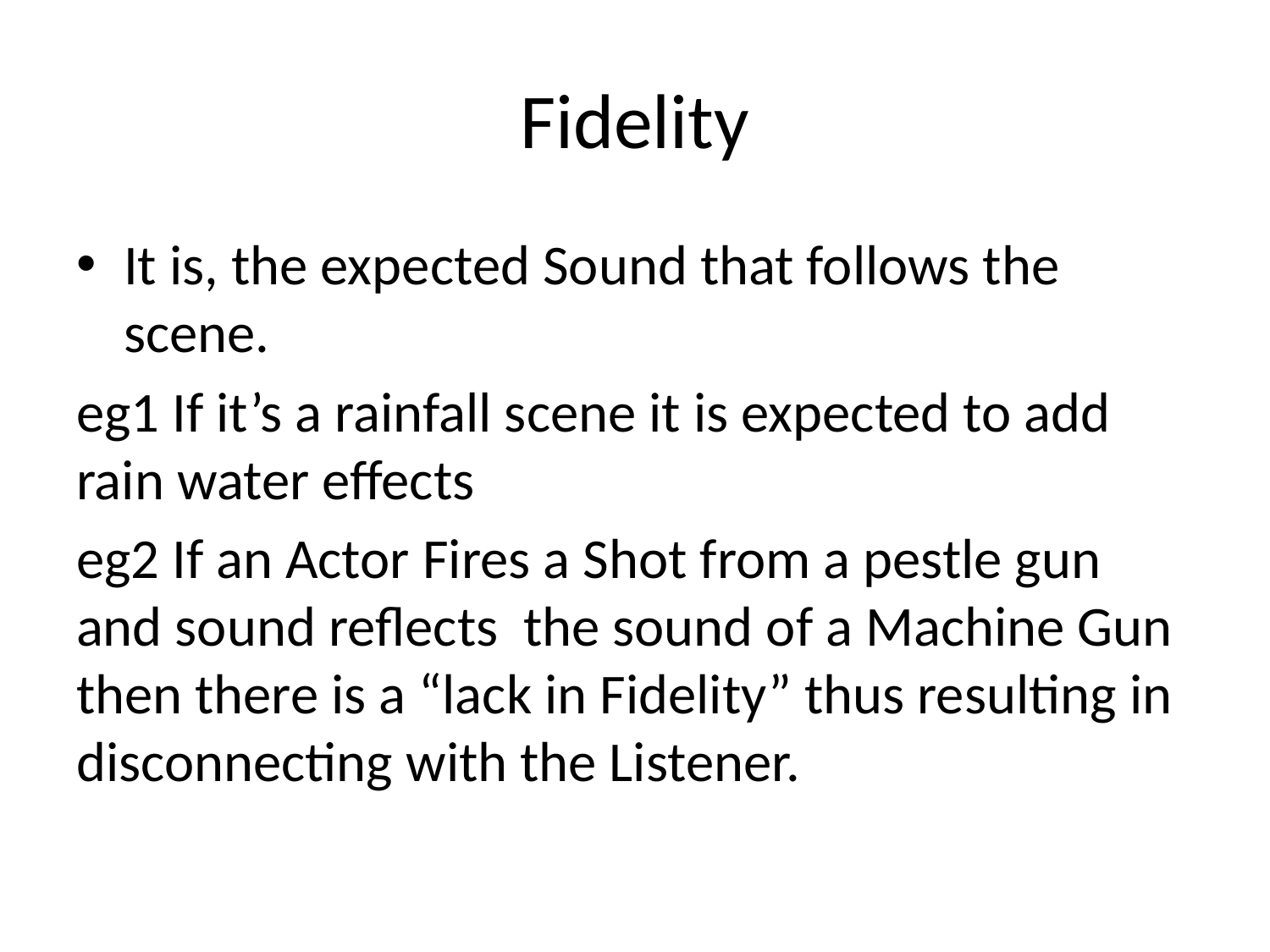

# Fidelity
It is, the expected Sound that follows the scene.
eg1 If it’s a rainfall scene it is expected to add rain water effects
eg2 If an Actor Fires a Shot from a pestle gun and sound reflects  the sound of a Machine Gun then there is a “lack in Fidelity” thus resulting in disconnecting with the Listener.